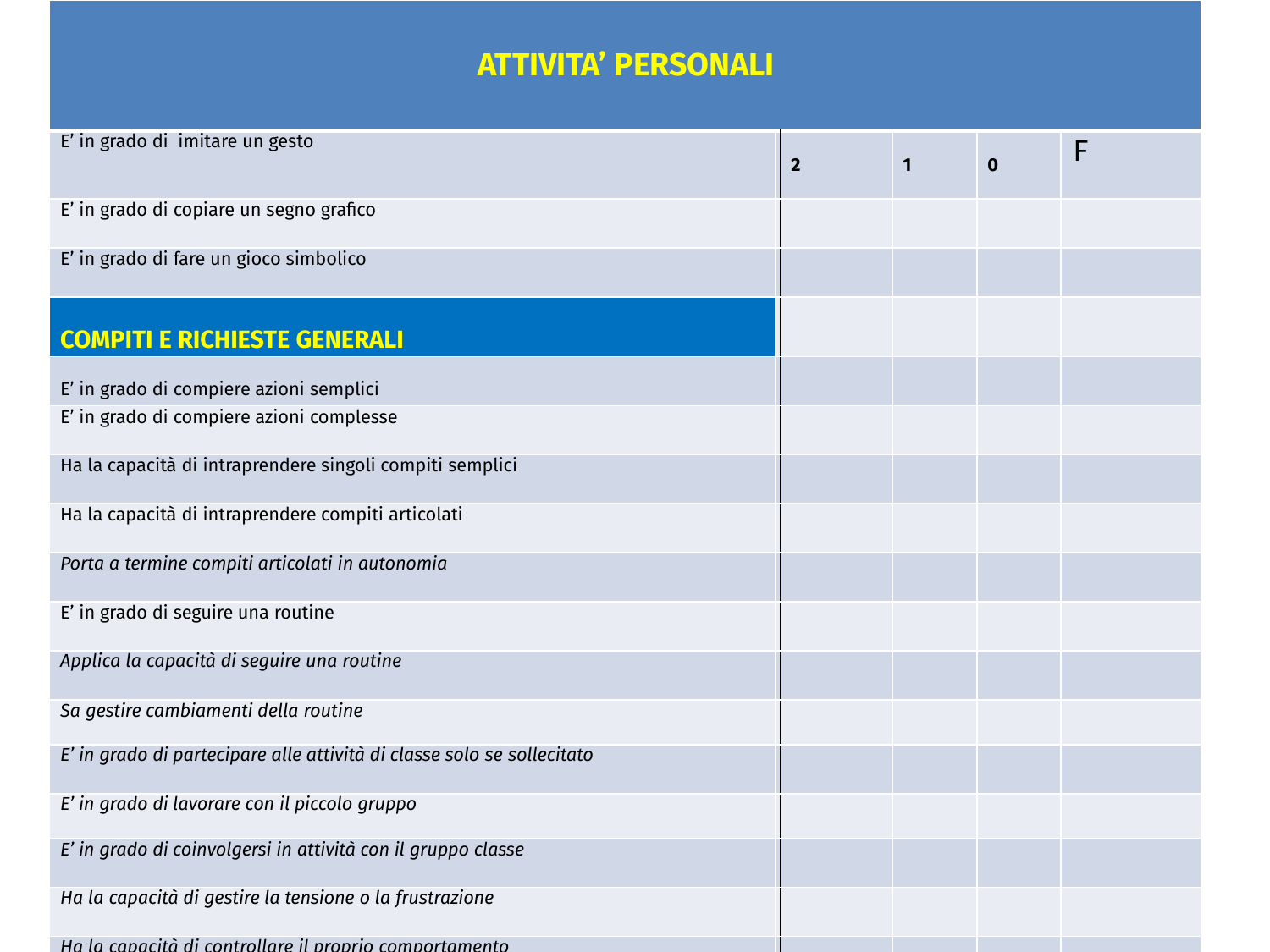

| ATTIVITA’ PERSONALI |  |  |  |  |  |
| --- | --- | --- | --- | --- | --- |
| E’ in grado di imitare un gesto | 2 | 2 | 1 | 0 | F |
| E’ in grado di copiare un segno grafico |  |  |  |  |  |
| E’ in grado di fare un gioco simbolico |  |  |  |  |  |
| COMPITI E RICHIESTE GENERALI |  |  |  |  |  |
| E’ in grado di compiere azioni semplici |  |  |  |  |  |
| E’ in grado di compiere azioni complesse |  |  |  |  |  |
| Ha la capacità di intraprendere singoli compiti semplici |  |  |  |  |  |
| Ha la capacità di intraprendere compiti articolati |  |  |  |  |  |
| Porta a termine compiti articolati in autonomia |  |  |  |  |  |
| E’ in grado di seguire una routine |  |  |  |  |  |
| Applica la capacità di seguire una routine |  |  |  |  |  |
| Sa gestire cambiamenti della routine |  |  |  |  |  |
| E’ in grado di partecipare alle attività di classe solo se sollecitato |  |  |  |  |  |
| E’ in grado di lavorare con il piccolo gruppo |  |  |  |  |  |
| E’ in grado di coinvolgersi in attività con il gruppo classe |  |  |  |  |  |
| Ha la capacità di gestire la tensione o la frustrazione |  |  |  |  |  |
| Ha la capacità di controllare il proprio comportamento |  |  |  |  |  |
#